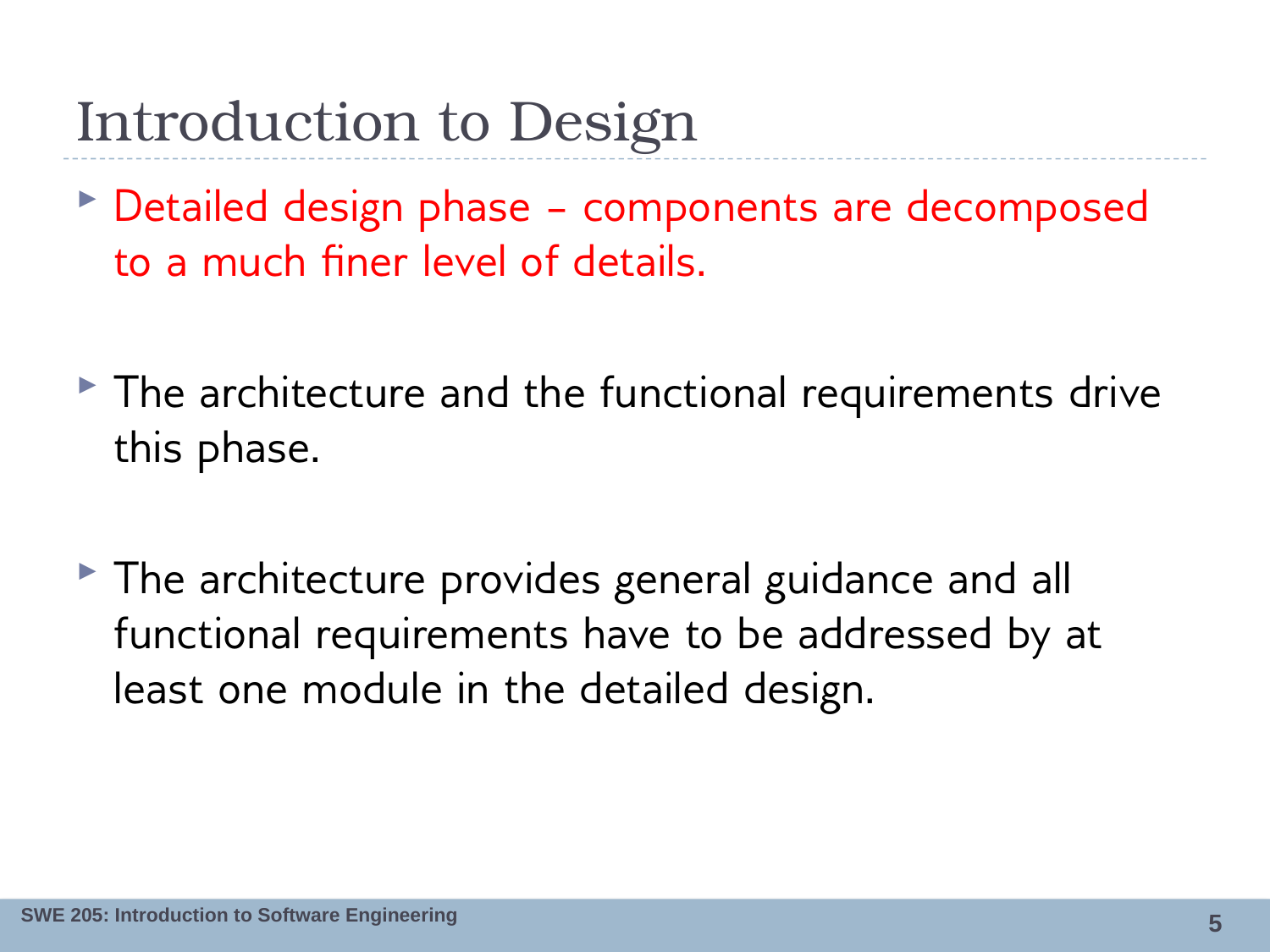

# Introduction to Design
Detailed design phase – components are decomposed to a much finer level of details.

The architecture and the functional requirements drive this phase.

The architecture provides general guidance and all functional requirements have to be addressed by at least one module in the detailed design.
5